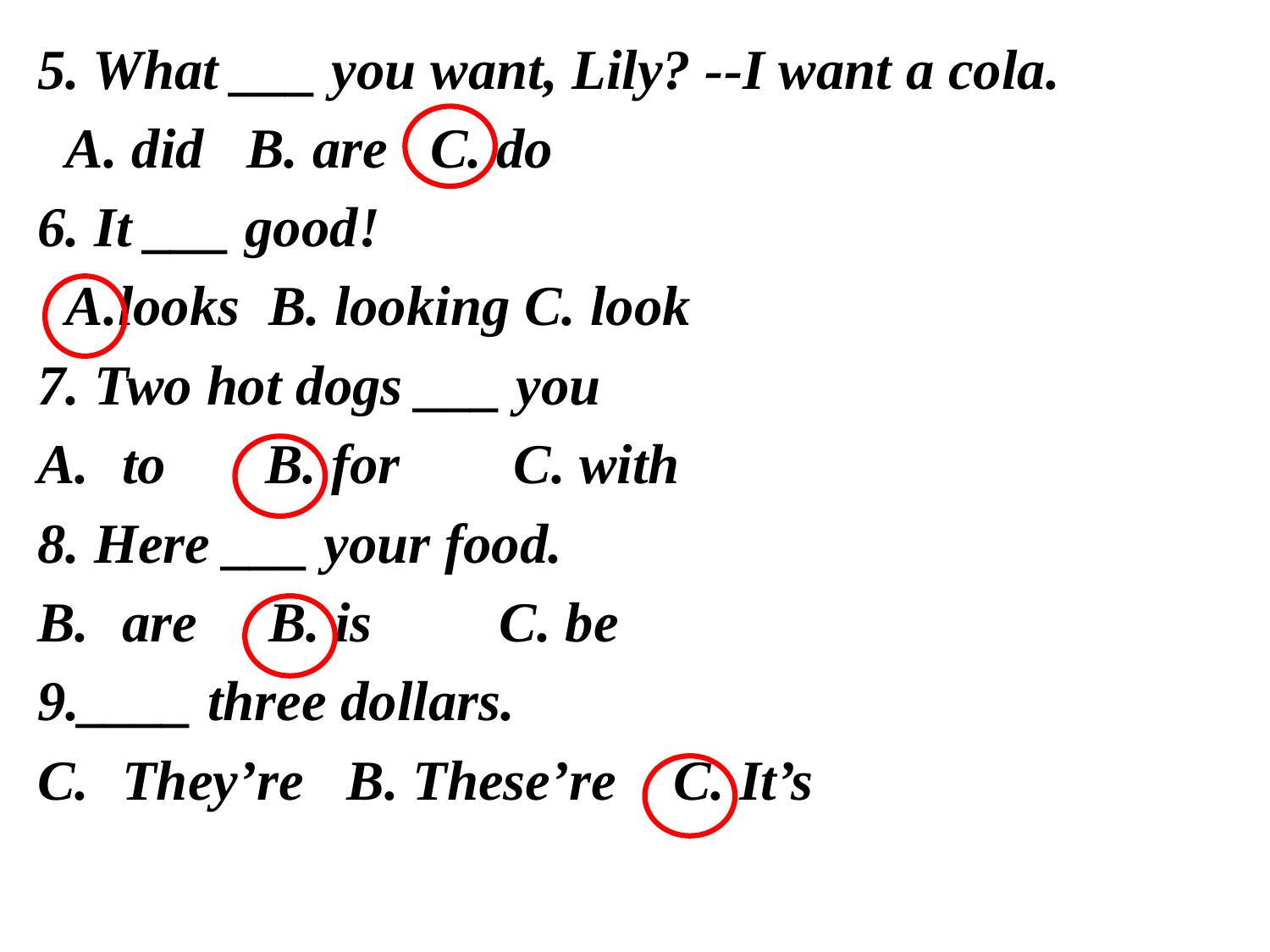

5. What ___ you want, Lily? --I want a cola.
  A. did   B. are   C. do
6. It ___ good!
  A.looks  B. looking C. look
7. Two hot dogs ___ you
to       B. for        C. with
8. Here ___ your food.
are     B. is         C. be
9.____ three dollars.
They’re   B. These’re    C. It’s